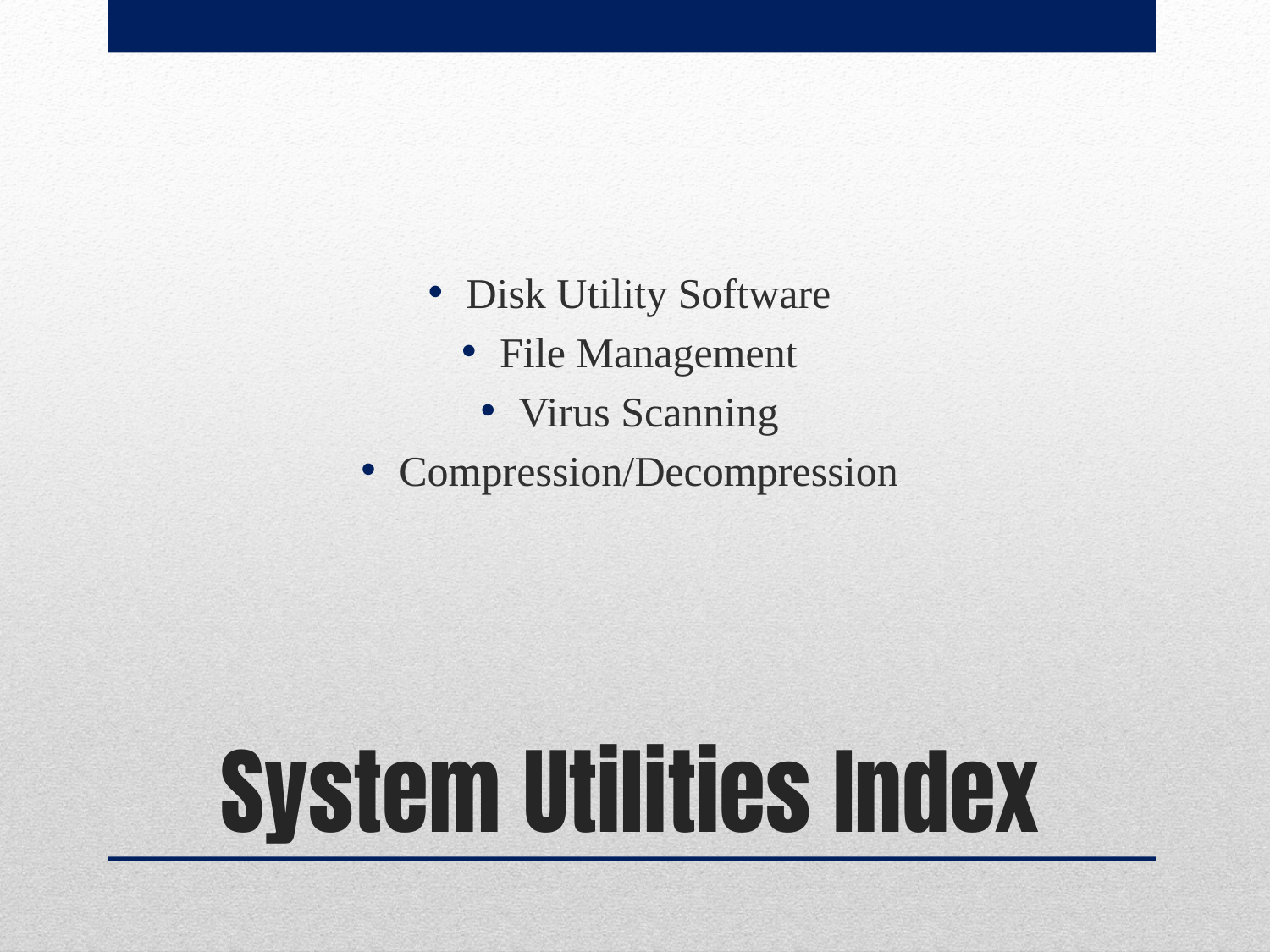

Disk Utility Software
File Management
Virus Scanning
Compression/Decompression
# System Utilities Index